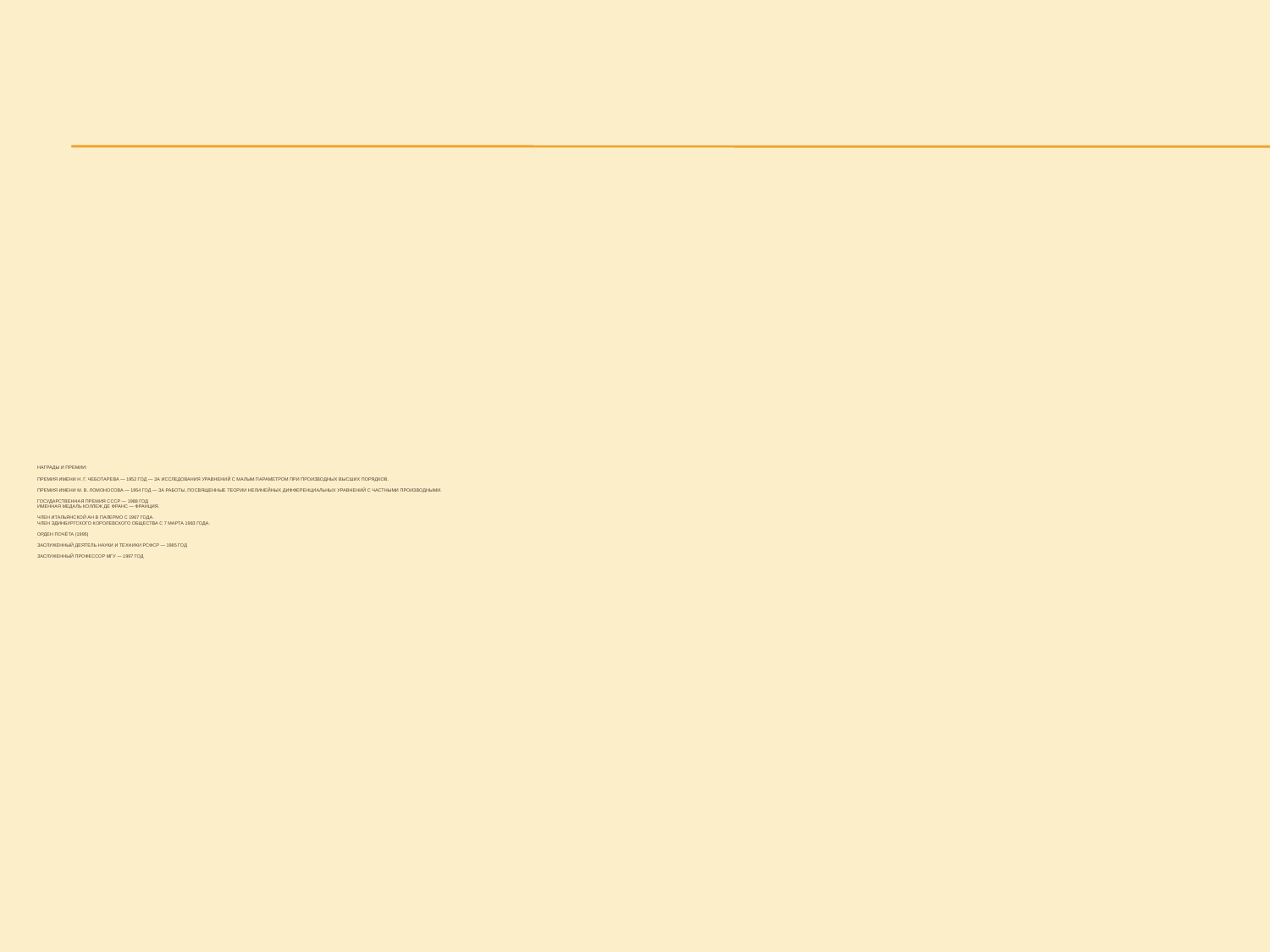

# Награды и премии: Премия имени Н. Г. Чеботарева — 1952 год — за исследования уравнений с малым параметром при производных высших порядков. Премия имени М. В. Ломоносова — 1954 год — за работы, посвященные теории нелинейных дифференциальных уравнений с частными производными. Государственная премия СССР — 1988 год Именная медаль Коллеж де Франс — Франция. Член Итальянской АН в Палермо с 1967 года. Член Эдинбургского королевского общества с 7 марта 1983 года. Орден Почёта (1995) Заслуженный деятель науки и техники РСФСР — 1985 год Заслуженный профессор МГУ — 1997 год